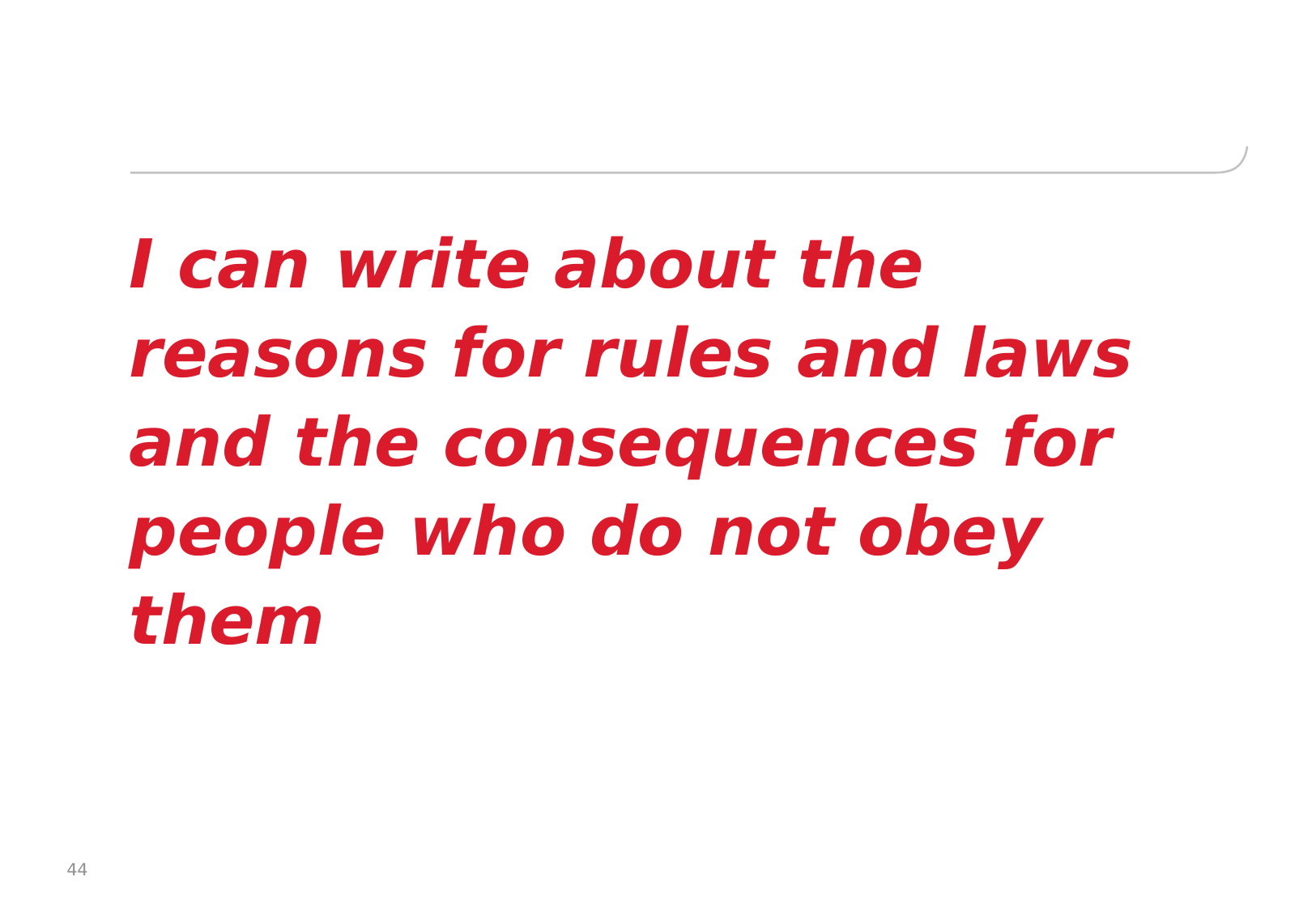

#
I can write about the reasons for rules and laws and the consequences for people who do not obey them
44